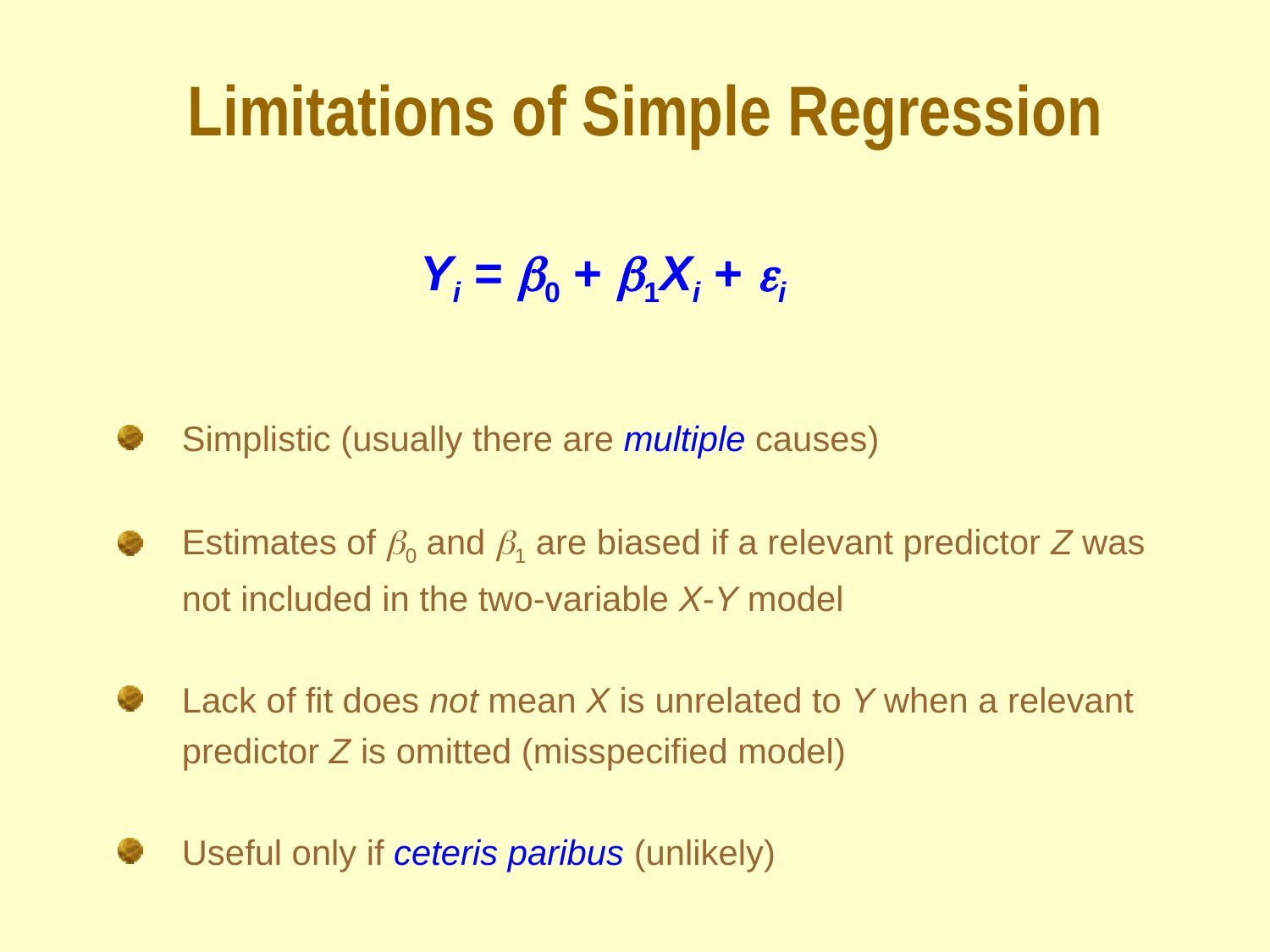

# Limitations of Simple Regression
Yi = β0 + β1Xi + εi
Simplistic (usually there are multiple causes)

Estimates of β0 and β1 are biased if a relevant predictor Z was not included in the two-variable X-Y model

Lack of fit does not mean X is unrelated to Y when a relevant predictor Z is omitted (misspecified model)

Useful only if ceteris paribus (unlikely)